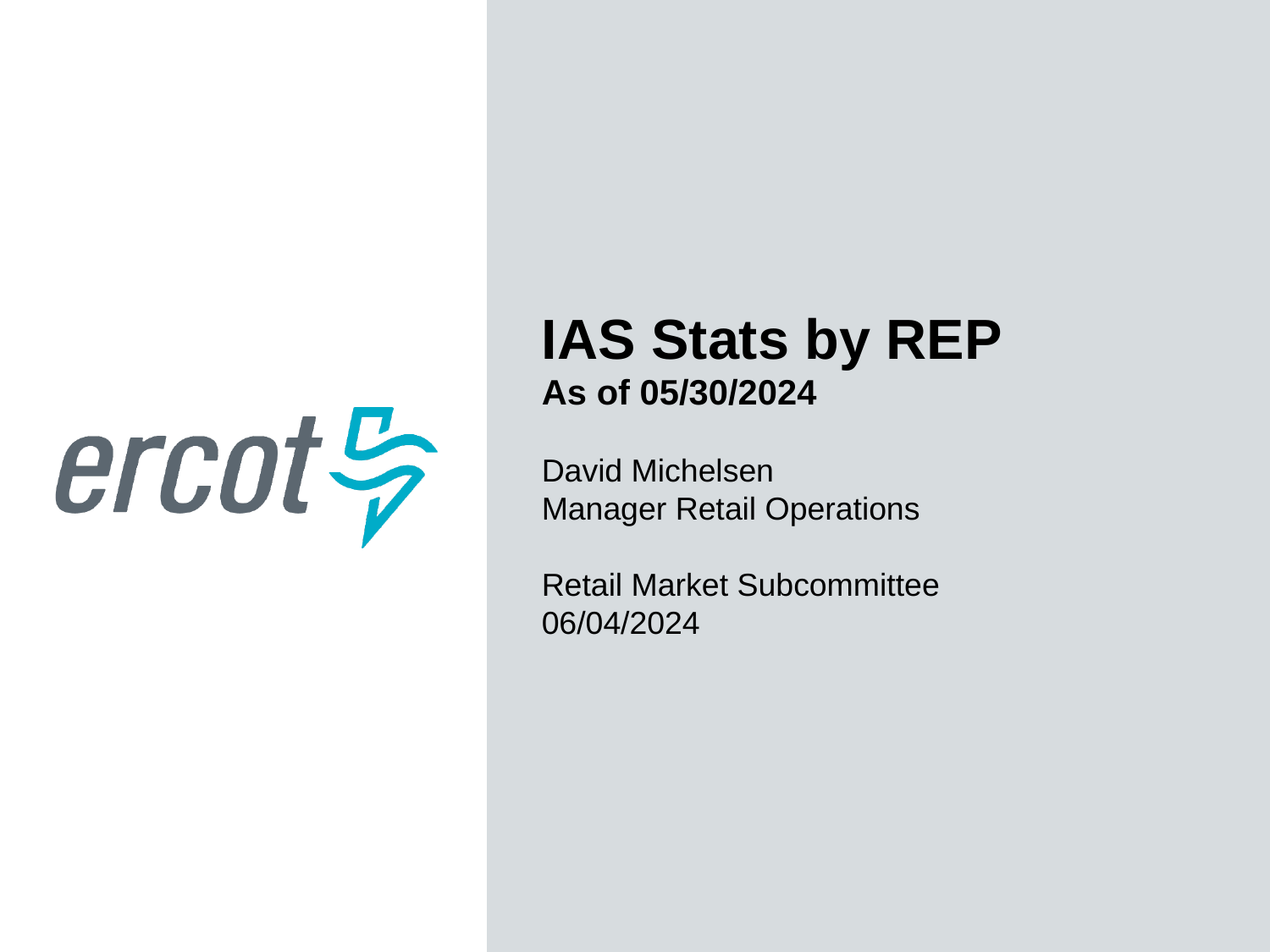

IAS Stats by REP
As of 05/30/2024

David Michelsen
Manager Retail Operations

Retail Market Subcommittee
06/04/2024